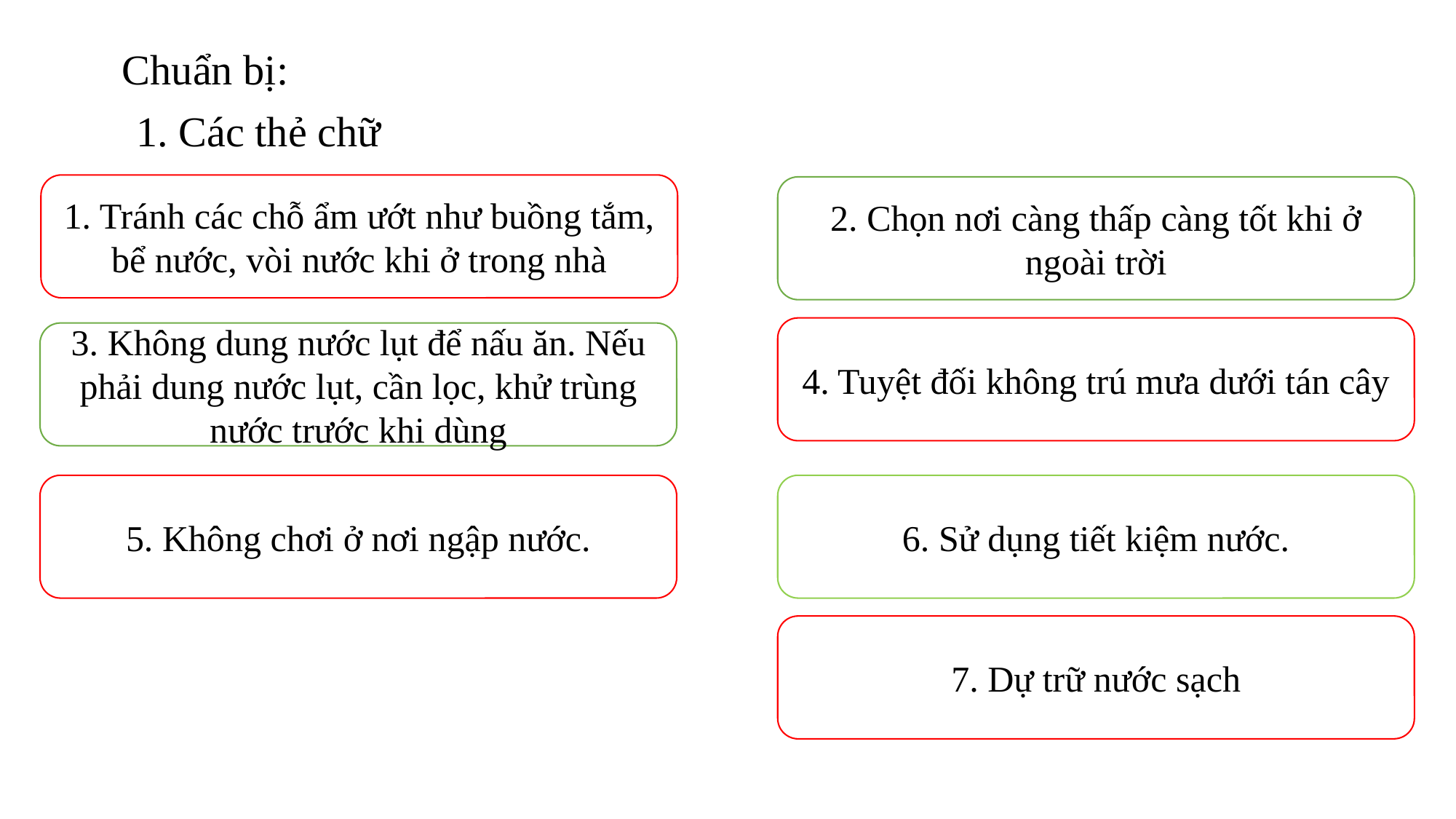

Chuẩn bị:
1. Các thẻ chữ
1. Tránh các chỗ ẩm ướt như buồng tắm, bể nước, vòi nước khi ở trong nhà
2. Chọn nơi càng thấp càng tốt khi ở ngoài trời
4. Tuyệt đối không trú mưa dưới tán cây
3. Không dung nước lụt để nấu ăn. Nếu phải dung nước lụt, cần lọc, khử trùng nước trước khi dùng
5. Không chơi ở nơi ngập nước.
6. Sử dụng tiết kiệm nước.
7. Dự trữ nước sạch